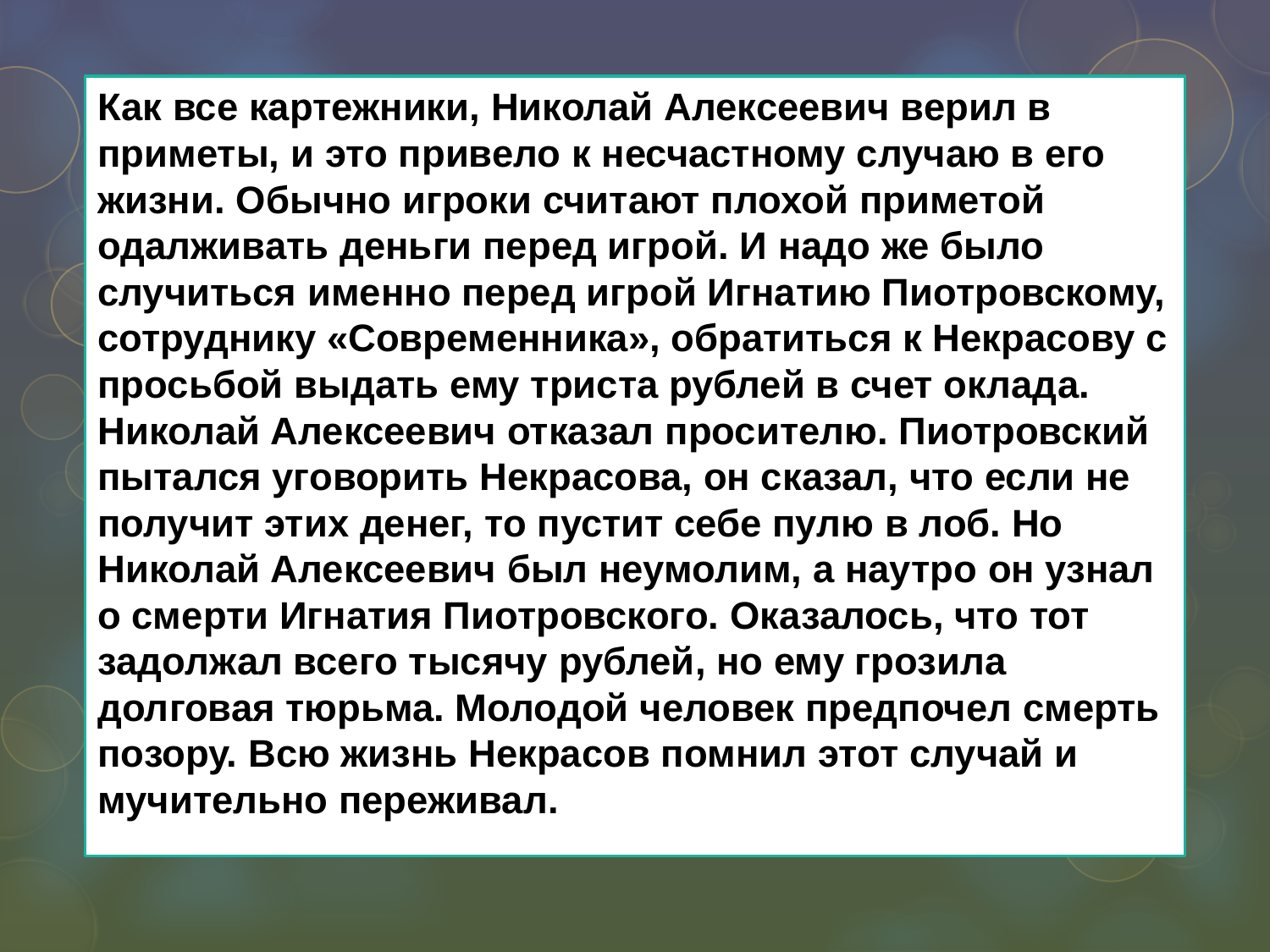

Как все картежники, Николай Алексеевич верил в приметы, и это привело к несчастному случаю в его жизни. Обычно игроки считают плохой приметой одалживать деньги перед игрой. И надо же было случиться именно перед игрой Игнатию Пиотровскому, сотруднику «Современника», обратиться к Некрасову с просьбой выдать ему триста рублей в счет оклада. Николай Алексеевич отказал просителю. Пиотровский пытался уговорить Некрасова, он сказал, что если не получит этих денег, то пустит себе пулю в лоб. Но Николай Алексеевич был неумолим, а наутро он узнал о смерти Игнатия Пиотровского. Оказалось, что тот задолжал всего тысячу рублей, но ему грозила долговая тюрьма. Молодой человек предпочел смерть позору. Всю жизнь Некрасов помнил этот случай и мучительно переживал.